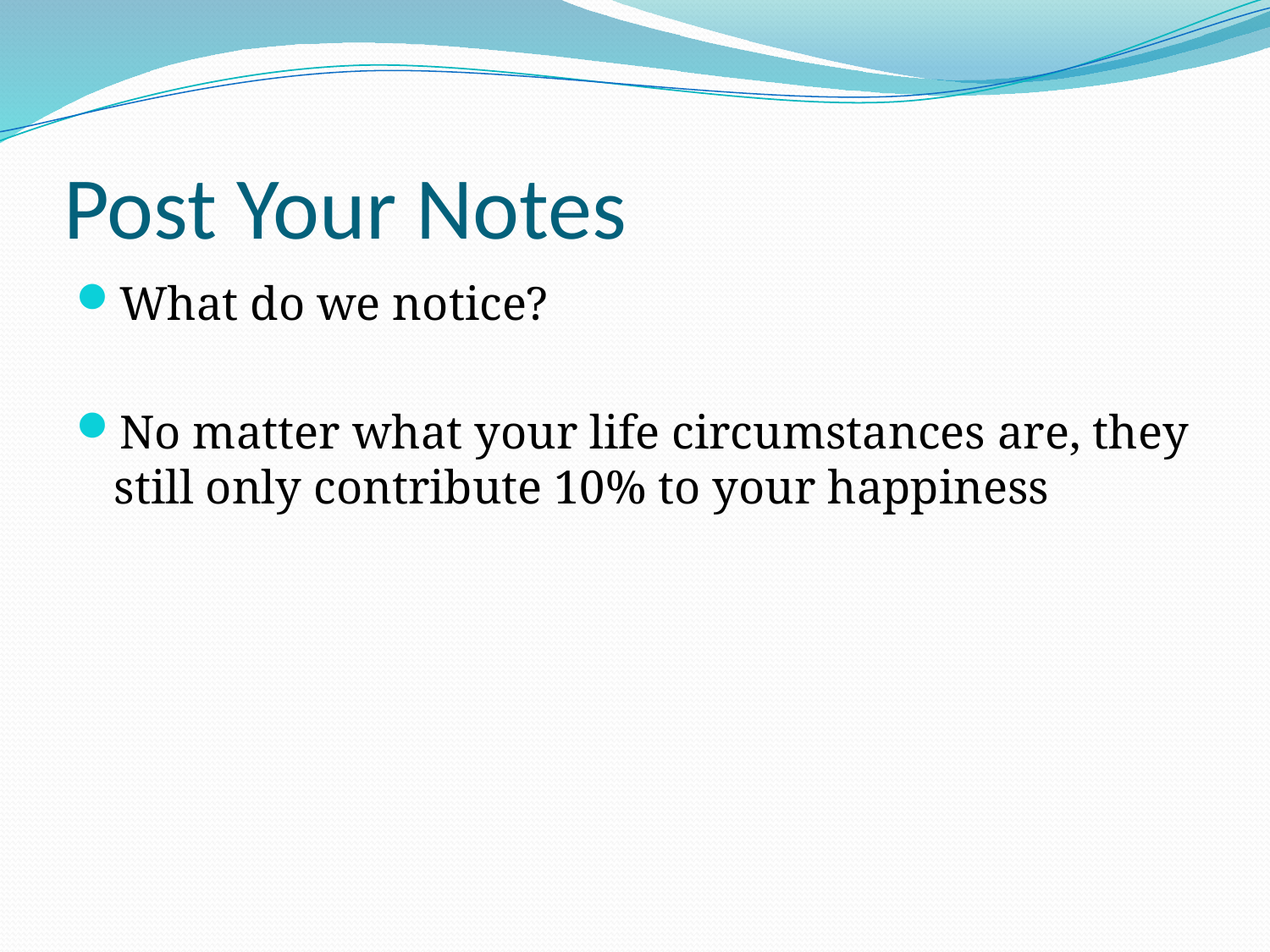

# Post Your Notes
What do we notice?

No matter what your life circumstances are, they still only contribute 10% to your happiness